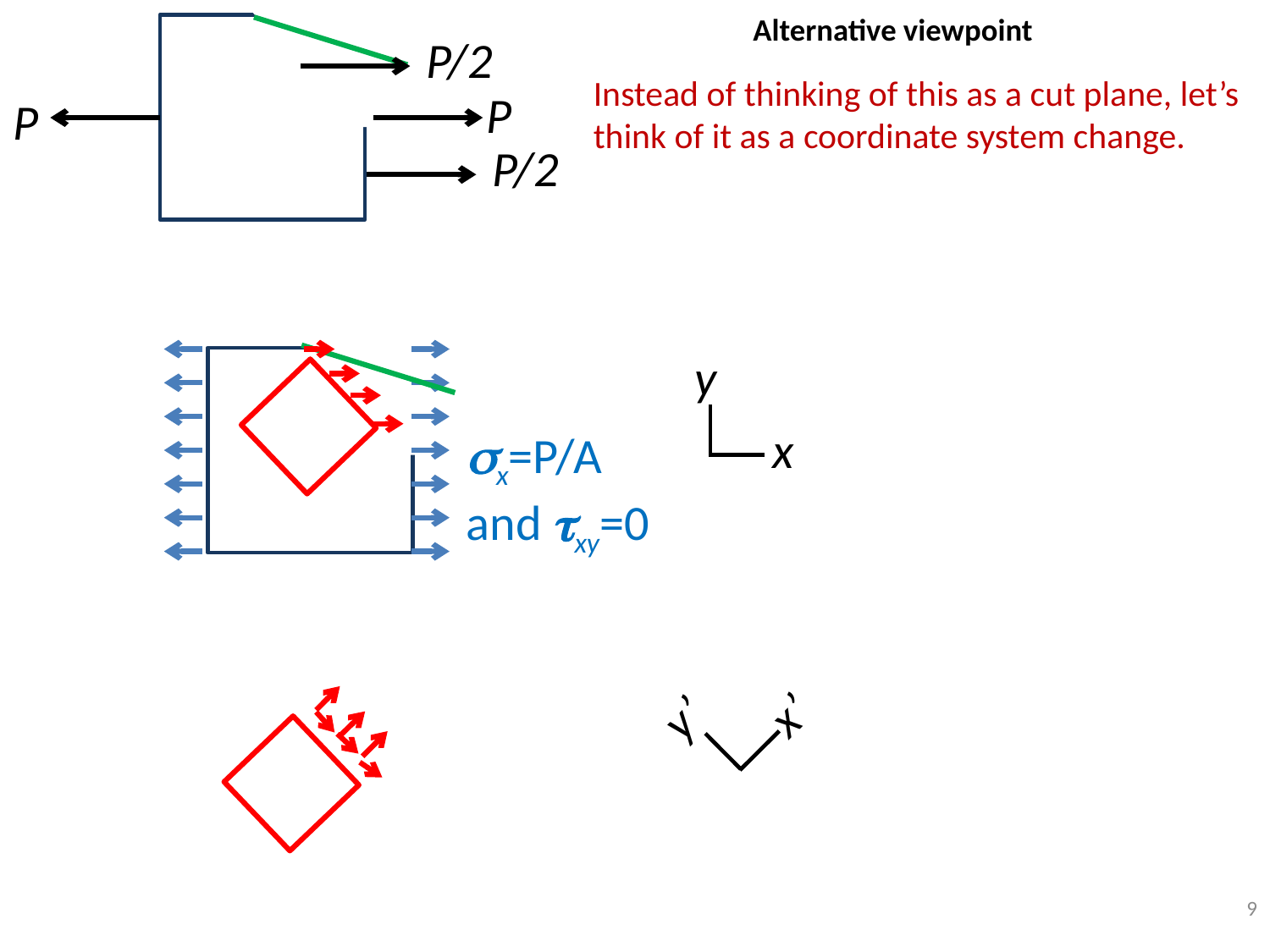

Alternative viewpoint

P/2
P/2
Instead of thinking of this as a cut plane, let’s think of it as a coordinate system change.
P
P

y
x

σx=P/A
and τxy=0
y’
x’

9